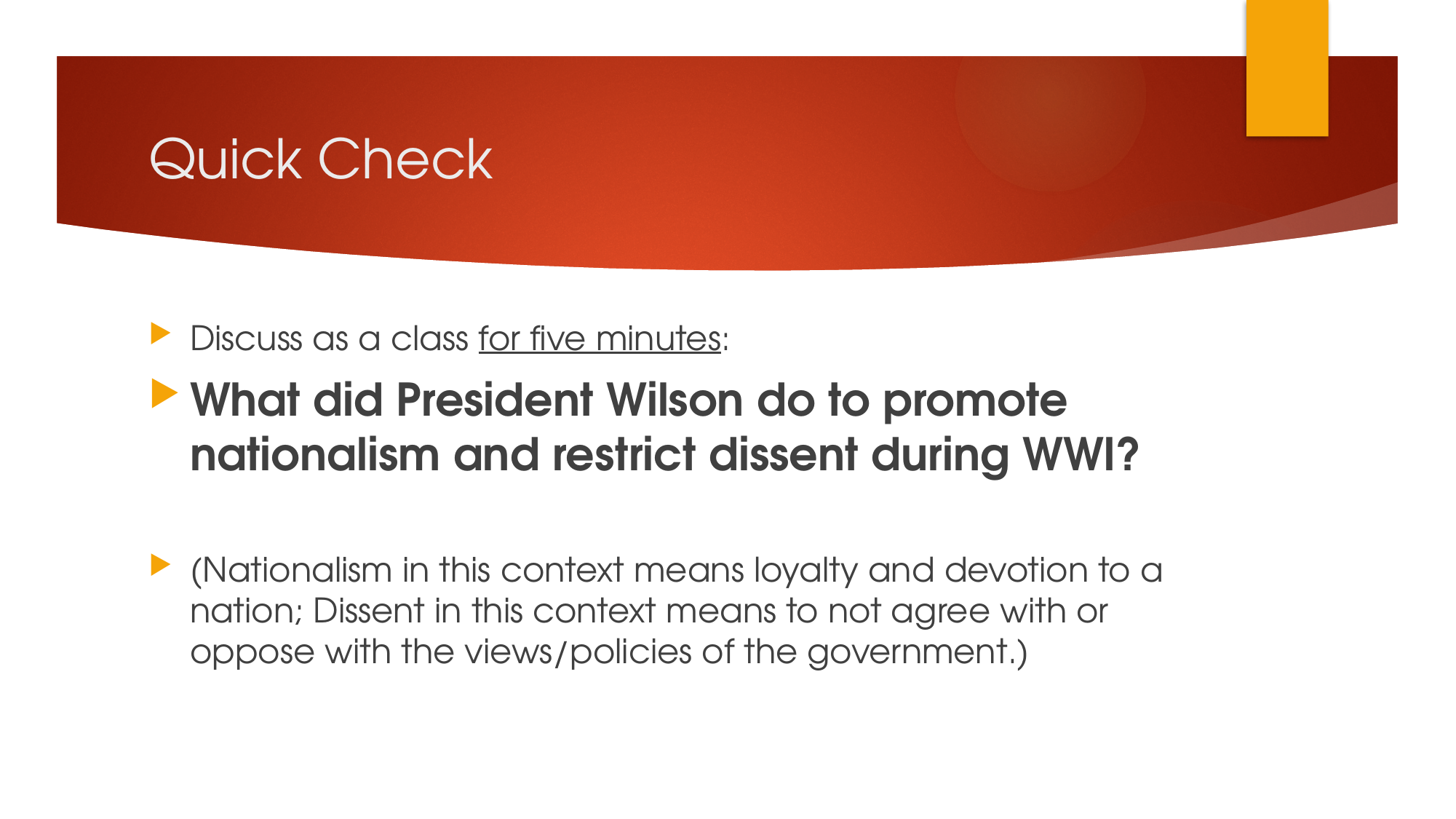

# Quick Check
Discuss as a class for five minutes:
What did President Wilson do to promote nationalism and restrict dissent during WWI?

(Nationalism in this context means loyalty and devotion to a nation; Dissent in this context means to not agree with or oppose with the views/policies of the government.)